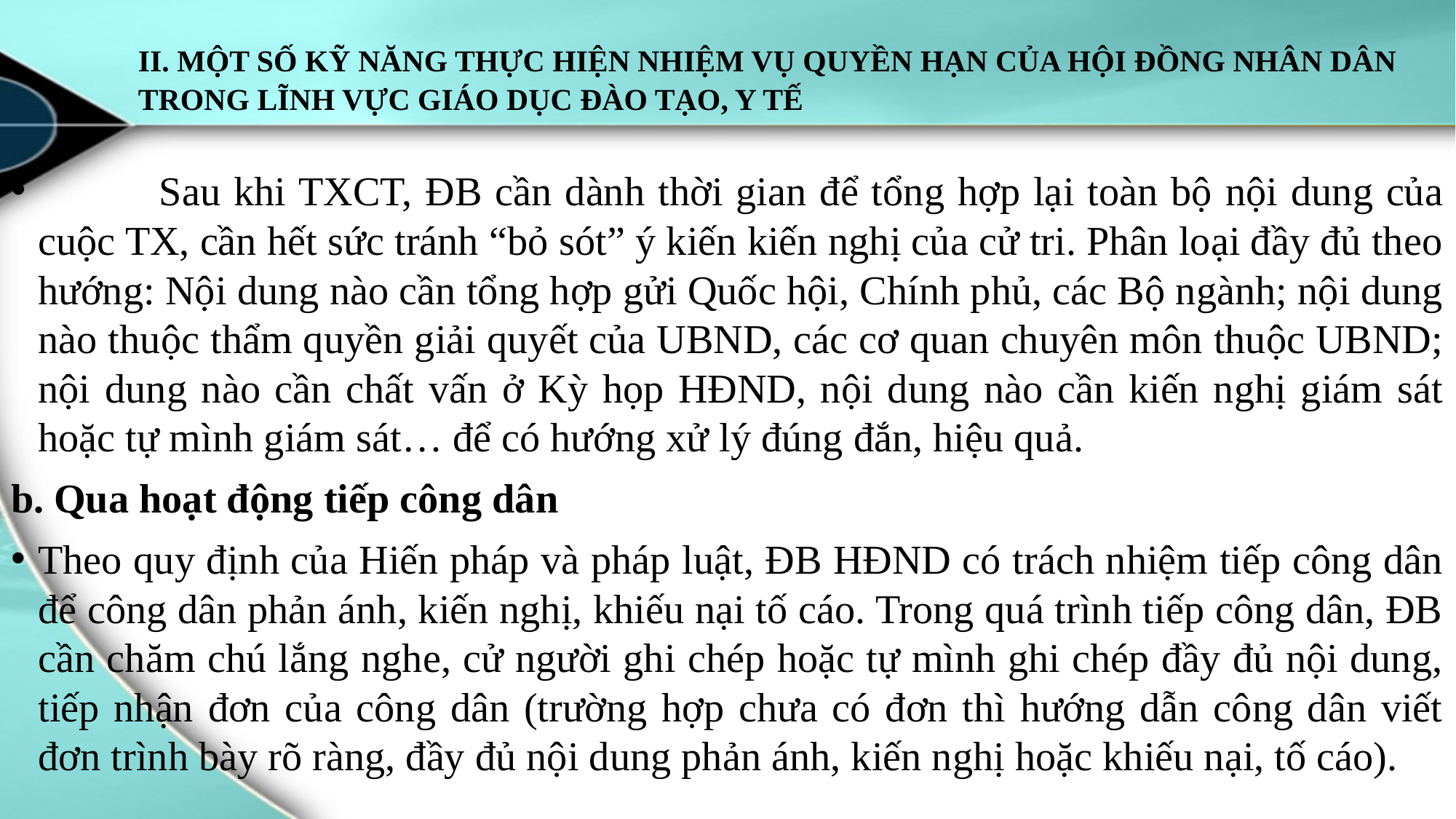

# II. MỘT SỐ KỸ NĂNG THỰC HIỆN NHIỆM VỤ QUYỀN HẠN CỦA HỘI ĐỒNG NHÂN DÂN TRONG LĨNH VỰC GIÁO DỤC ĐÀO TẠO, Y TẾ
         Sau khi TXCT, ĐB cần dành thời gian để tổng hợp lại toàn bộ nội dung của cuộc TX, cần hết sức tránh “bỏ sót” ý kiến kiến nghị của cử tri. Phân loại đầy đủ theo hướng: Nội dung nào cần tổng hợp gửi Quốc hội, Chính phủ, các Bộ ngành; nội dung nào thuộc thẩm quyền giải quyết của UBND, các cơ quan chuyên môn thuộc UBND; nội dung nào cần chất vấn ở Kỳ họp HĐND, nội dung nào cần kiến nghị giám sát hoặc tự mình giám sát… để có hướng xử lý đúng đắn, hiệu quả.
b. Qua hoạt động tiếp công dân
Theo quy định của Hiến pháp và pháp luật, ĐB HĐND có trách nhiệm tiếp công dân để công dân phản ánh, kiến nghị, khiếu nại tố cáo. Trong quá trình tiếp công dân, ĐB cần chăm chú lắng nghe, cử người ghi chép hoặc tự mình ghi chép đầy đủ nội dung, tiếp nhận đơn của công dân (trường hợp chưa có đơn thì hướng dẫn công dân viết đơn trình bày rõ ràng, đầy đủ nội dung phản ánh, kiến nghị hoặc khiếu nại, tố cáo).